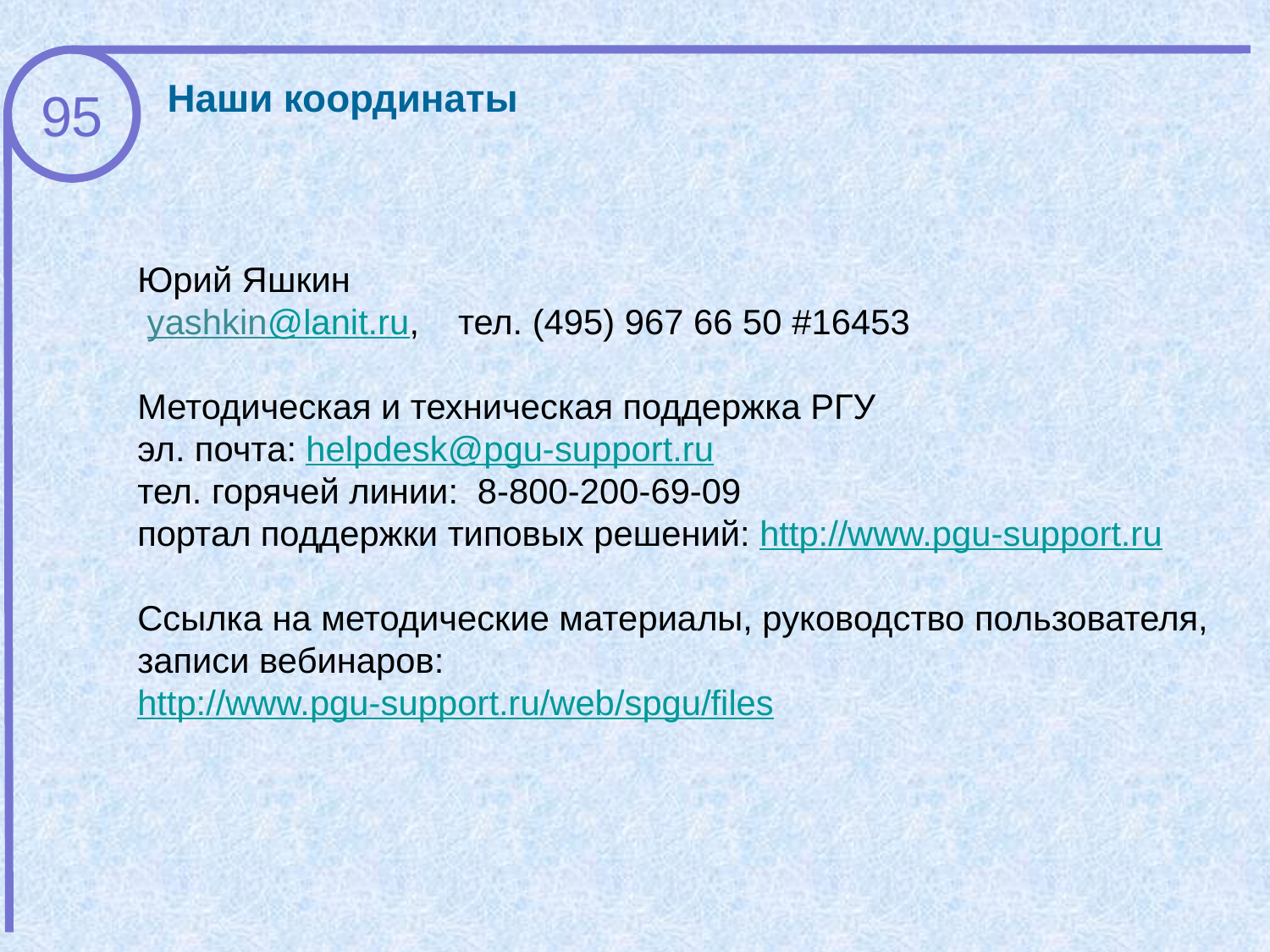

Наши координаты
95

Юрий Яшкин
 yashkin@lanit.ru,    тел. (495) 967 66 50 #16453

Методическая и техническая поддержка РГУ
эл. почта: helpdesk@pgu-support.ru
тел. горячей линии:  8-800-200-69-09
портал поддержки типовых решений: http://www.pgu-support.ru

Ссылка на методические материалы, руководство пользователя, записи вебинаров:
http://www.pgu-support.ru/web/spgu/files